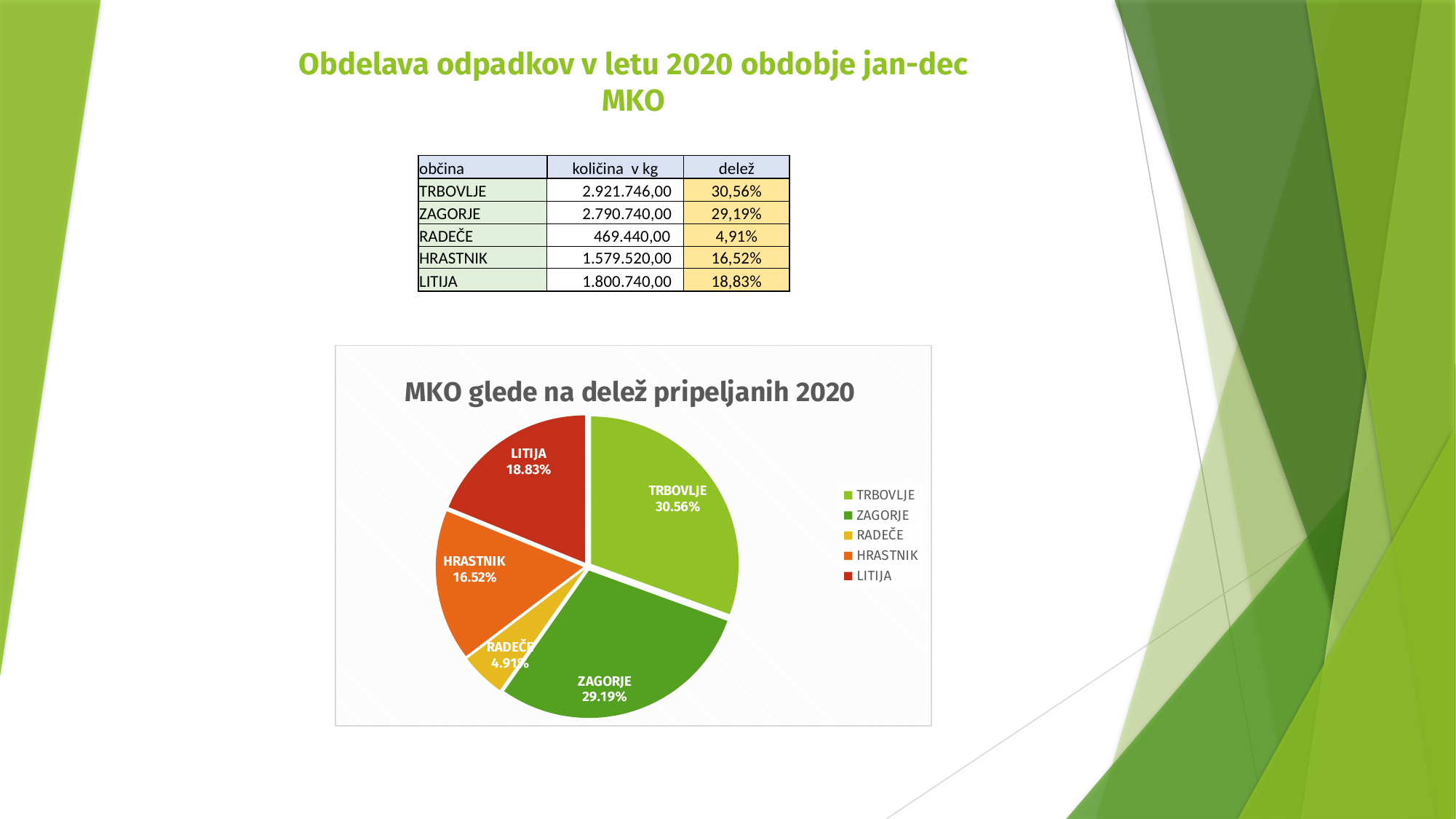

# Obdelava odpadkov v letu 2020 obdobje jan-dec MKO
| občina | količina v kg | delež |
| --- | --- | --- |
| TRBOVLJE | 2.921.746,00 | 30,56% |
| ZAGORJE | 2.790.740,00 | 29,19% |
| RADEČE | 469.440,00 | 4,91% |
| HRASTNIK | 1.579.520,00 | 16,52% |
| LITIJA | 1.800.740,00 | 18,83% |

### Chart: MKO glede na delež pripeljanih 2020

| Category |  |  |
|---|---|---|
| TRBOVLJE | 2921746.0 | 0.3055520986519191 |
| ZAGORJE | 2790740.0 | 0.2918516749203582 |
| RADEČE | 469440.0 | 0.04909337676552203 |
| HRASTNIK | 1579520.0 | 0.16518398617219954 |
| LITIJA | 1800740.0 | 0.18831886349000113 |